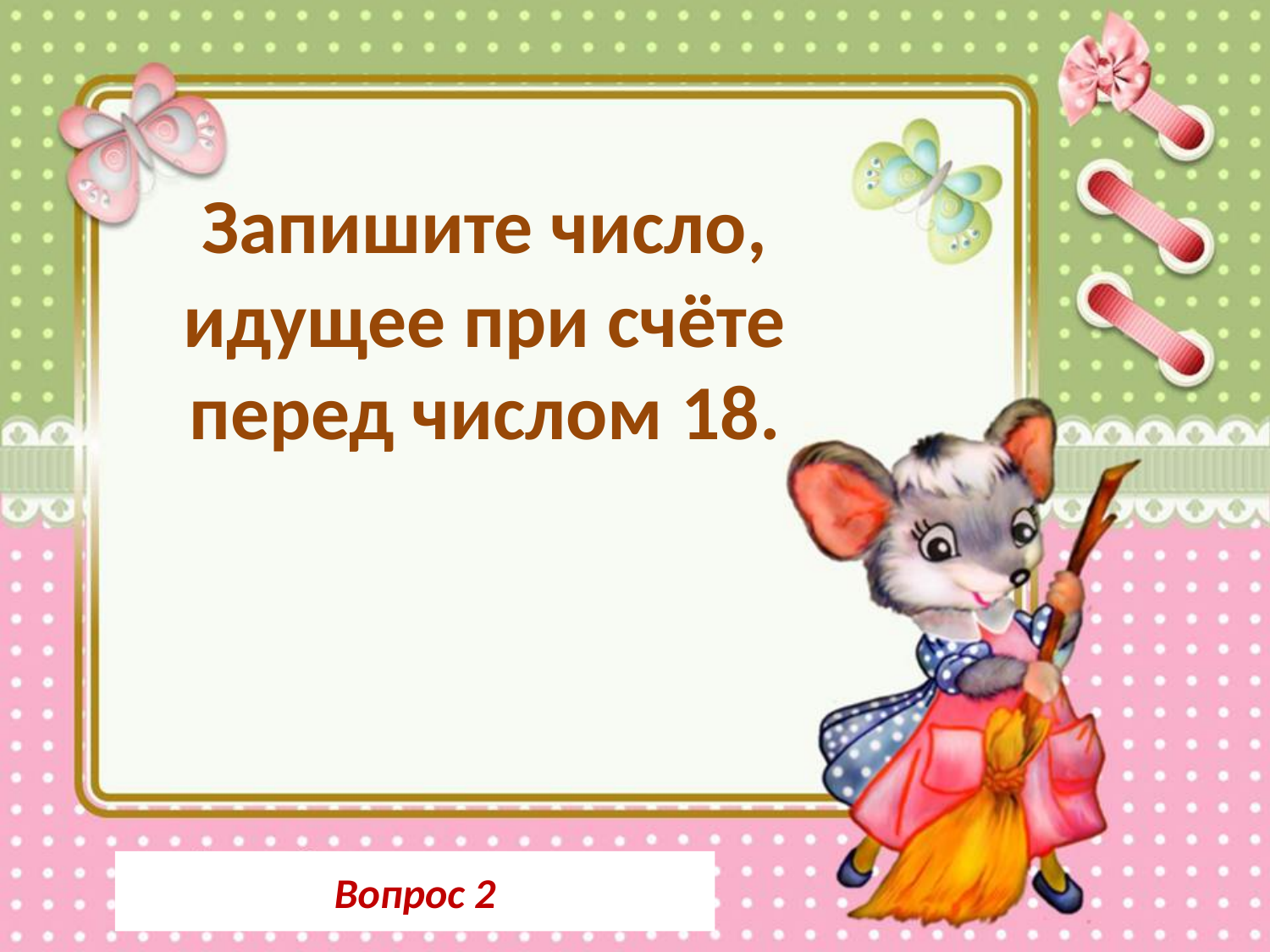

Запишите число, идущее при счёте перед числом 18.
Вопрос 2